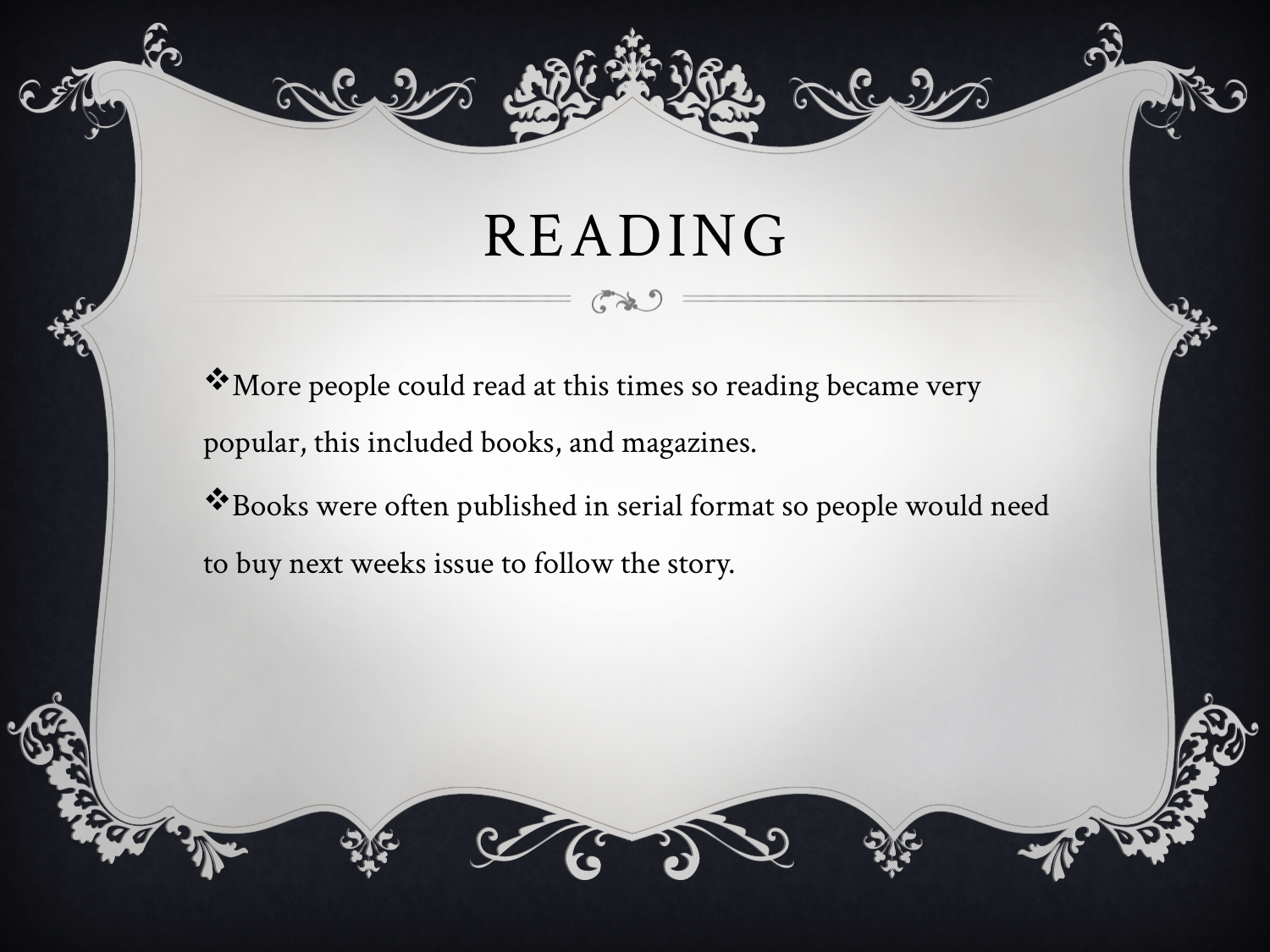

# reading
More people could read at this times so reading became very popular, this included books, and magazines.
Books were often published in serial format so people would need to buy next weeks issue to follow the story.